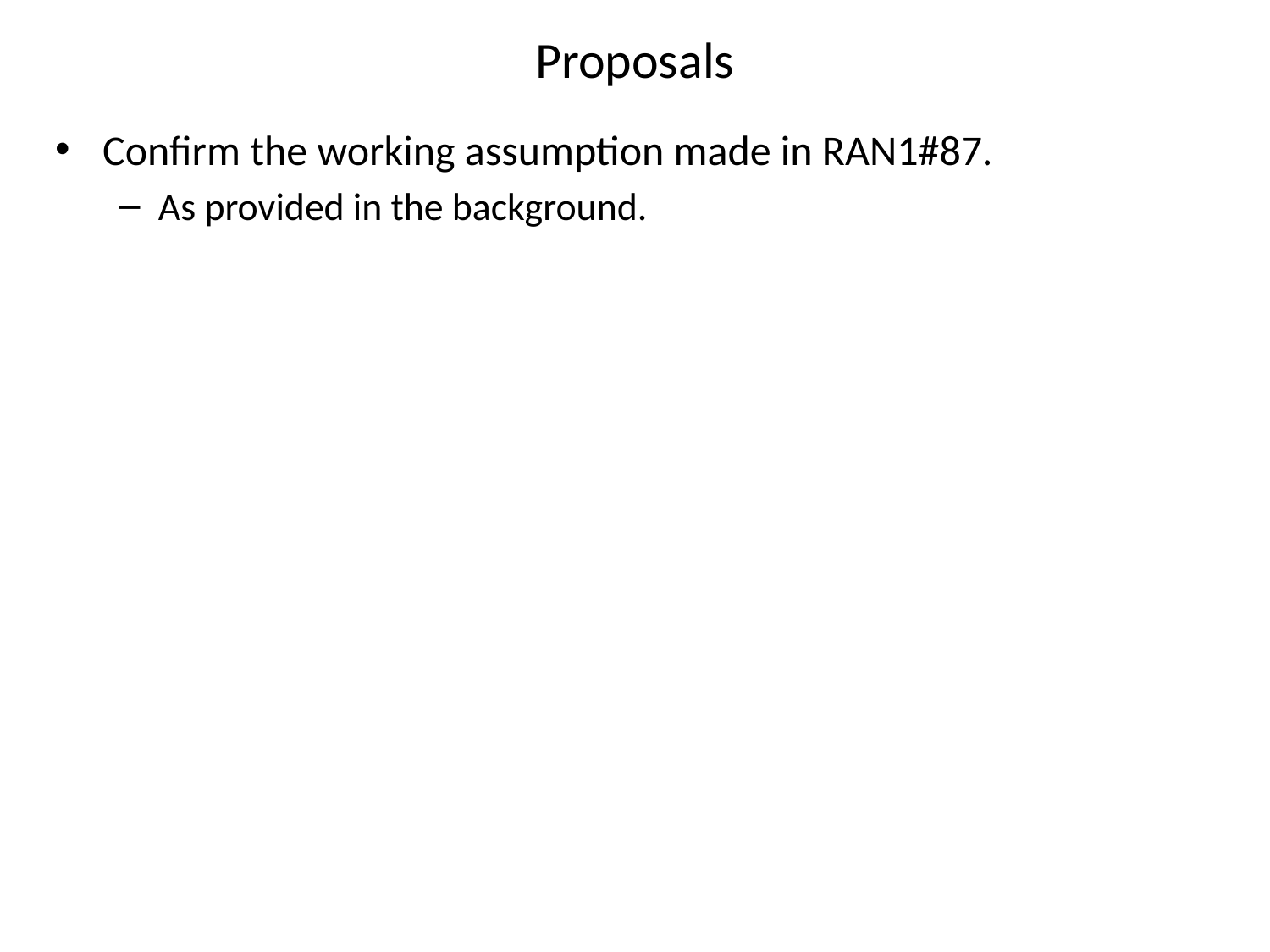

# Proposals
Confirm the working assumption made in RAN1#87.
As provided in the background.